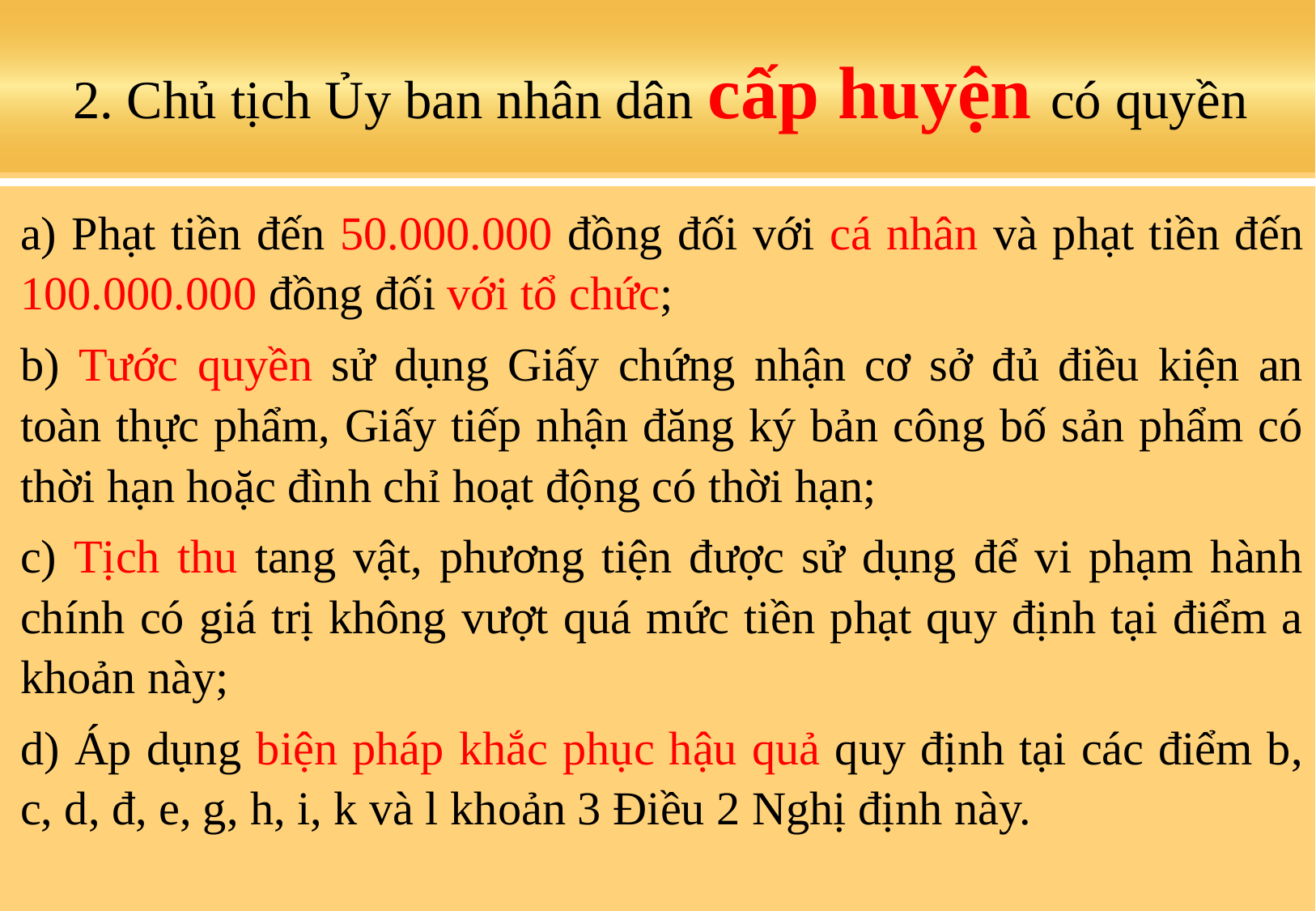

# 2. Chủ tịch Ủy ban nhân dân cấp huyện có quyền
a) Phạt tiền đến 50.000.000 đồng đối với cá nhân và phạt tiền đến 100.000.000 đồng đối với tổ chức;
b) Tước quyền sử dụng Giấy chứng nhận cơ sở đủ điều kiện an toàn thực phẩm, Giấy tiếp nhận đăng ký bản công bố sản phẩm có thời hạn hoặc đình chỉ hoạt động có thời hạn;
c) Tịch thu tang vật, phương tiện được sử dụng để vi phạm hành chính có giá trị không vượt quá mức tiền phạt quy định tại điểm a khoản này;
d) Áp dụng biện pháp khắc phục hậu quả quy định tại các điểm b, c, d, đ, e, g, h, i, k và l khoản 3 Điều 2 Nghị định này.